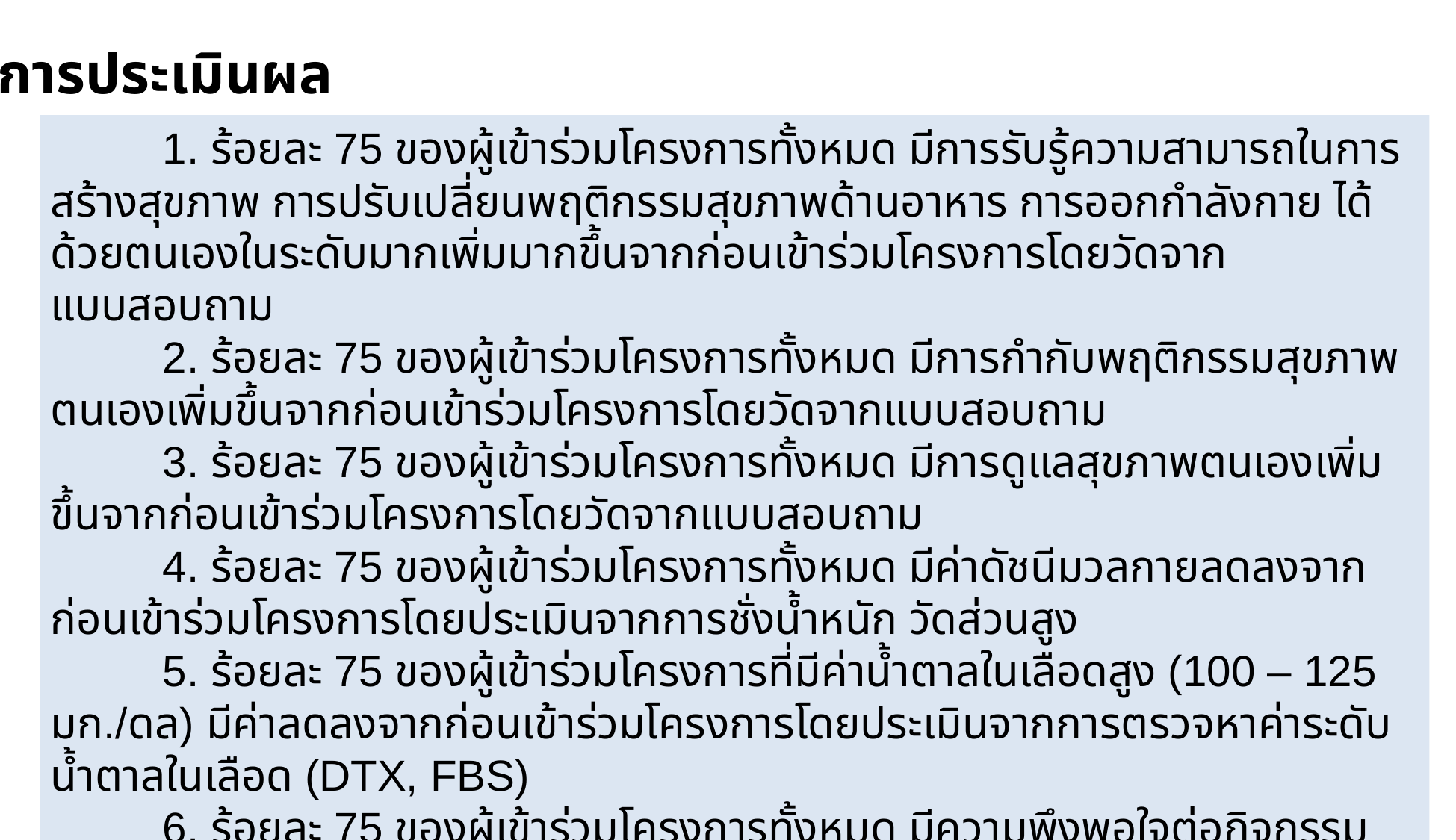

การประเมินผล
	1. ร้อยละ 75 ของผู้เข้าร่วมโครงการทั้งหมด มีการรับรู้ความสามารถในการสร้างสุขภาพ การปรับเปลี่ยนพฤติกรรมสุขภาพด้านอาหาร การออกกำลังกาย ได้ด้วยตนเองในระดับมากเพิ่มมากขึ้นจากก่อนเข้าร่วมโครงการโดยวัดจากแบบสอบถาม
	2. ร้อยละ 75 ของผู้เข้าร่วมโครงการทั้งหมด มีการกำกับพฤติกรรมสุขภาพตนเองเพิ่มขึ้นจากก่อนเข้าร่วมโครงการโดยวัดจากแบบสอบถาม
	3. ร้อยละ 75 ของผู้เข้าร่วมโครงการทั้งหมด มีการดูแลสุขภาพตนเองเพิ่มขึ้นจากก่อนเข้าร่วมโครงการโดยวัดจากแบบสอบถาม
	4. ร้อยละ 75 ของผู้เข้าร่วมโครงการทั้งหมด มีค่าดัชนีมวลกายลดลงจากก่อนเข้าร่วมโครงการโดยประเมินจากการชั่งน้ำหนัก วัดส่วนสูง
	5. ร้อยละ 75 ของผู้เข้าร่วมโครงการที่มีค่าน้ำตาลในเลือดสูง (100 – 125 มก./ดล) มีค่าลดลงจากก่อนเข้าร่วมโครงการโดยประเมินจากการตรวจหาค่าระดับน้ำตาลในเลือด (DTX, FBS)
	6. ร้อยละ 75 ของผู้เข้าร่วมโครงการทั้งหมด มีความพึงพอใจต่อกิจกรรมปรับเปลี่ยนพฤติกรรมใน
ระดับมากโดยวัดจากแบบสอบถาม